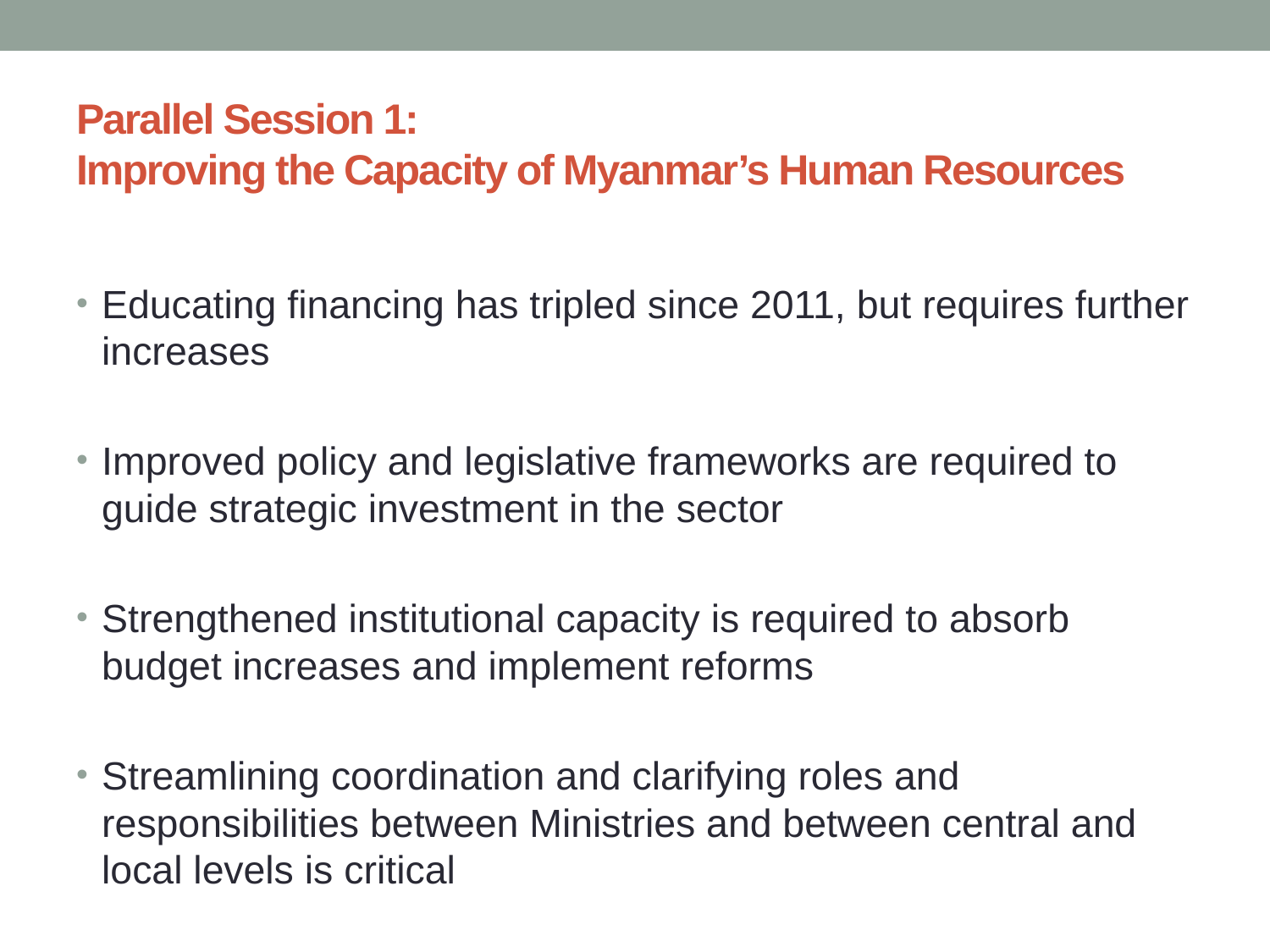

# Parallel Session 1: Improving the Capacity of Myanmar’s Human Resources
Educating financing has tripled since 2011, but requires further increases

Improved policy and legislative frameworks are required to guide strategic investment in the sector

Strengthened institutional capacity is required to absorb budget increases and implement reforms

Streamlining coordination and clarifying roles and responsibilities between Ministries and between central and local levels is critical